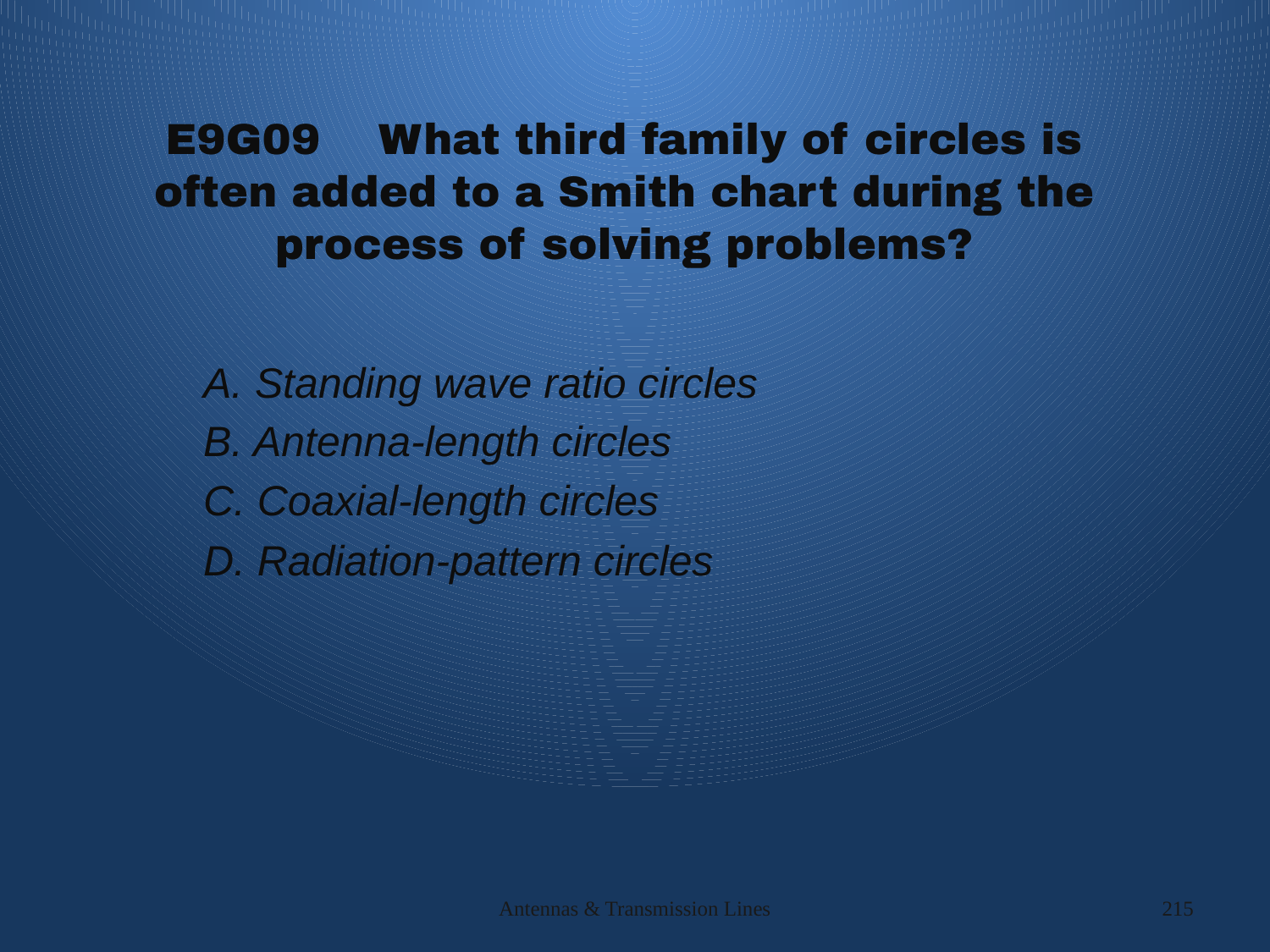

# E9G09    What third family of circles is often added to a Smith chart during the process of solving problems?
A. Standing wave ratio circles
B. Antenna-length circles
C. Coaxial-length circles
D. Radiation-pattern circles
Antennas & Transmission Lines
215